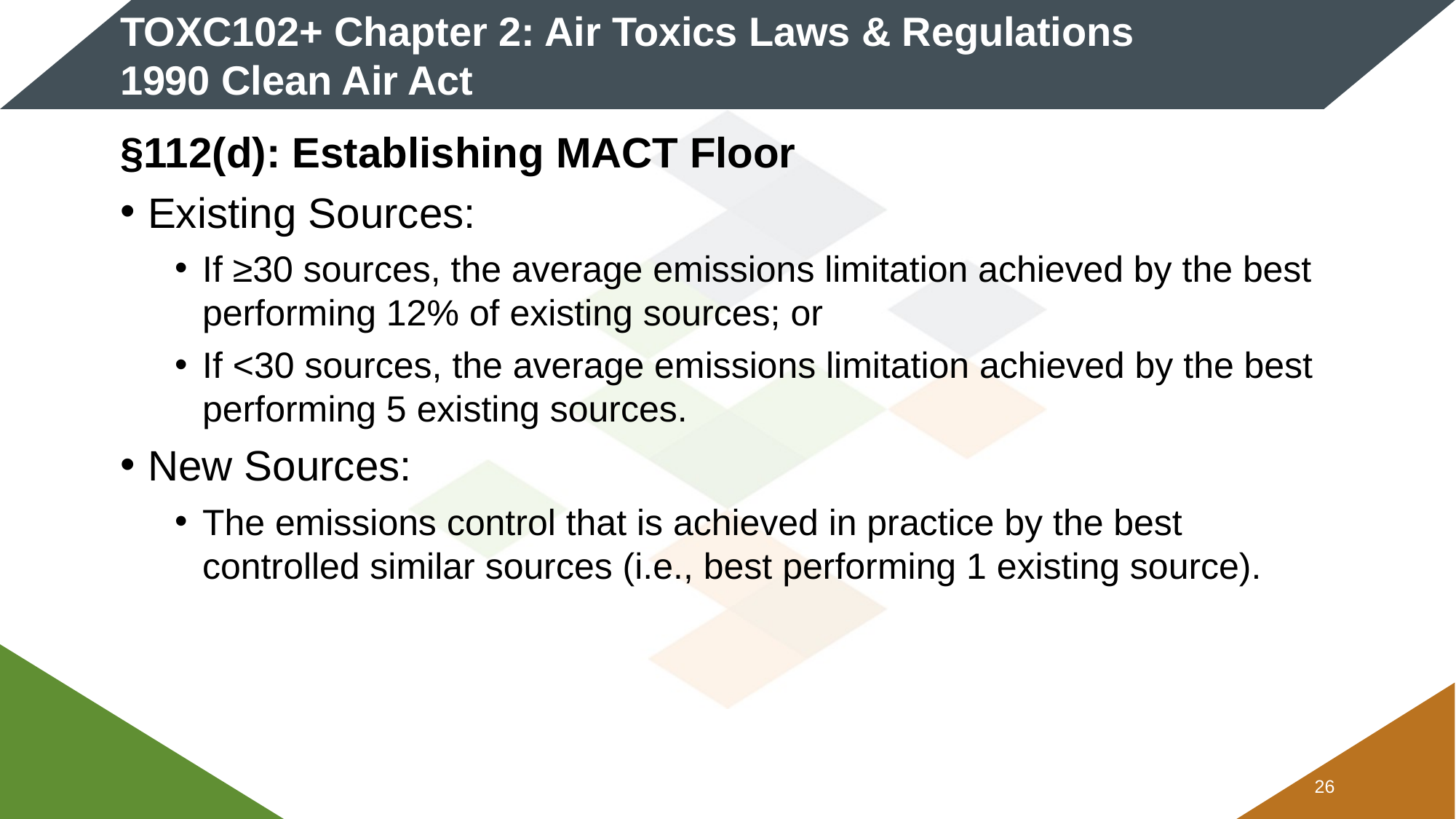

# TOXC102+ Chapter 2: Air Toxics Laws & Regulations 1990 Clean Air Act
§112(d): Establishing MACT Floor
Existing Sources:
If ≥30 sources, the average emissions limitation achieved by the best performing 12% of existing sources; or
If <30 sources, the average emissions limitation achieved by the best performing 5 existing sources.
New Sources:
The emissions control that is achieved in practice by the best controlled similar sources (i.e., best performing 1 existing source).
26